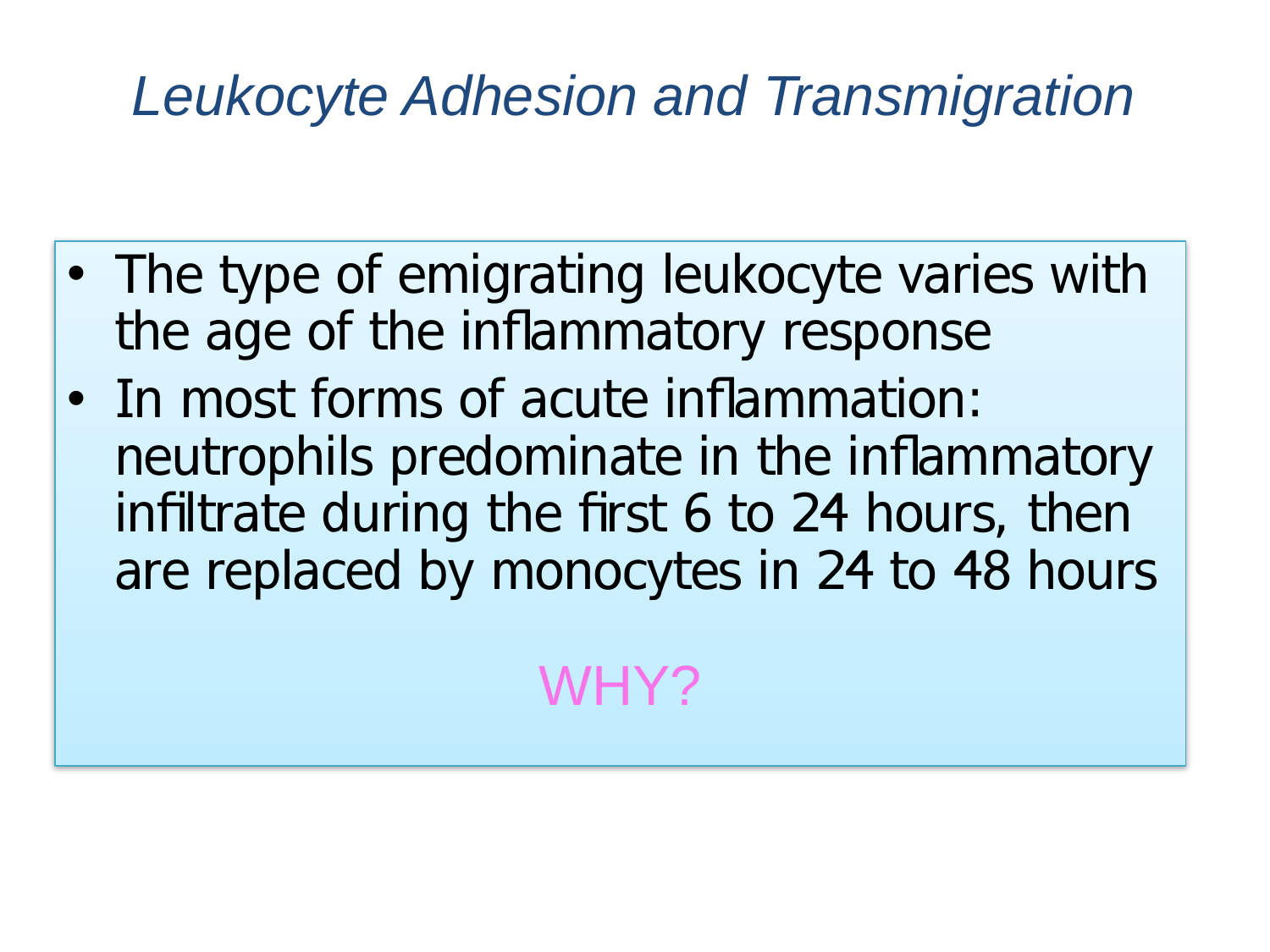

Leukocyte Adhesion and Transmigration
The type of emigrating leukocyte varies with the age of the inflammatory response
In most forms of acute inflammation: neutrophils predominate in the inflammatory infiltrate during the first 6 to 24 hours, then are replaced by monocytes in 24 to 48 hours

WHY?